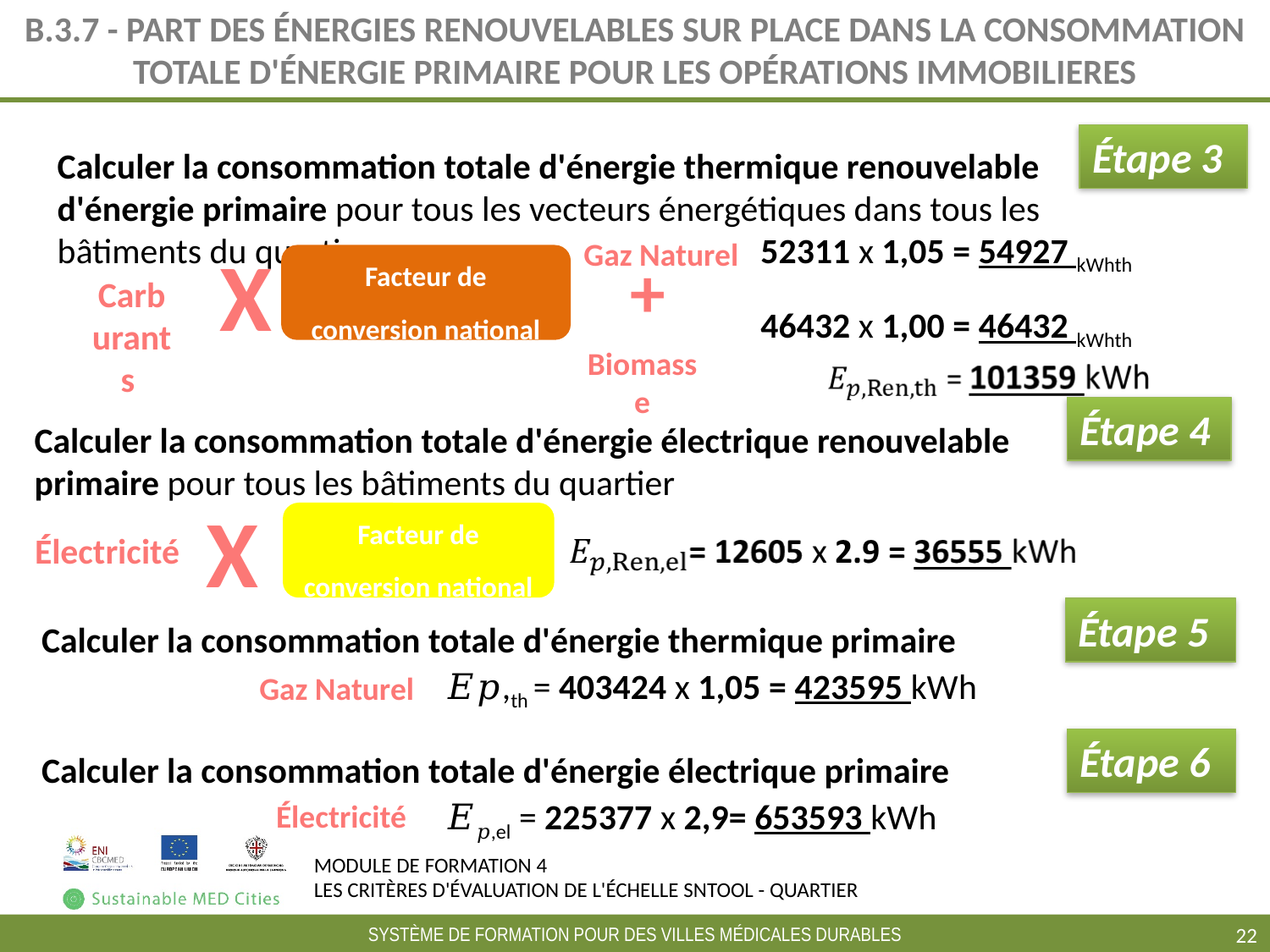

# B.3.7 - PART DES ÉNERGIES RENOUVELABLES SUR PLACE DANS LA CONSOMMATION TOTALE D'ÉNERGIE PRIMAIRE POUR LES OPÉRATIONS IMMOBILIERES
Étape 3
Calculer la consommation totale d'énergie thermique renouvelable d'énergie primaire pour tous les vecteurs énergétiques dans tous les bâtiments du quartier

52311 x 1,05 = 54927 kWhth
Gaz Naturel
X
Facteur de conversion national
Carburants
+
46432 x 1,00 = 46432 kWhth
 Biomasse

Étape 4
Calculer la consommation totale d'énergie électrique renouvelable primaire pour tous les bâtiments du quartier

X
Facteur de conversion national
Électricité

Étape 5
Calculer la consommation totale d'énergie thermique primaire
𝐸𝑝,th = 403424 x 1,05 = 423595 kWh
Gaz Naturel
Étape 6
Calculer la consommation totale d'énergie électrique primaire
𝐸𝑝,el = 225377 x 2,9= 653593 kWh
Électricité
22